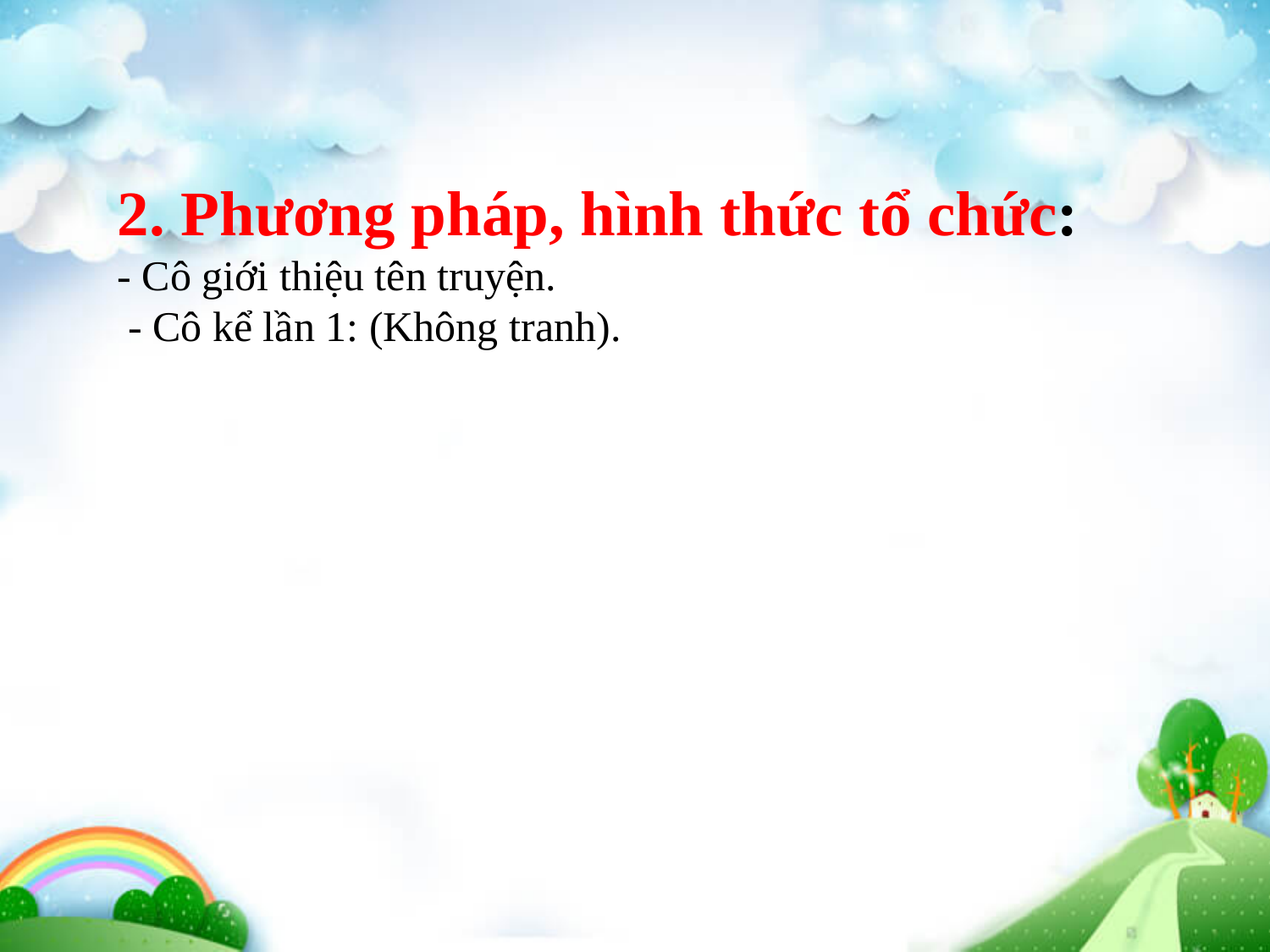

2. Phương pháp, hình thức tổ chức:
- Cô giới thiệu tên truyện.
 - Cô kể lần 1: (Không tranh).